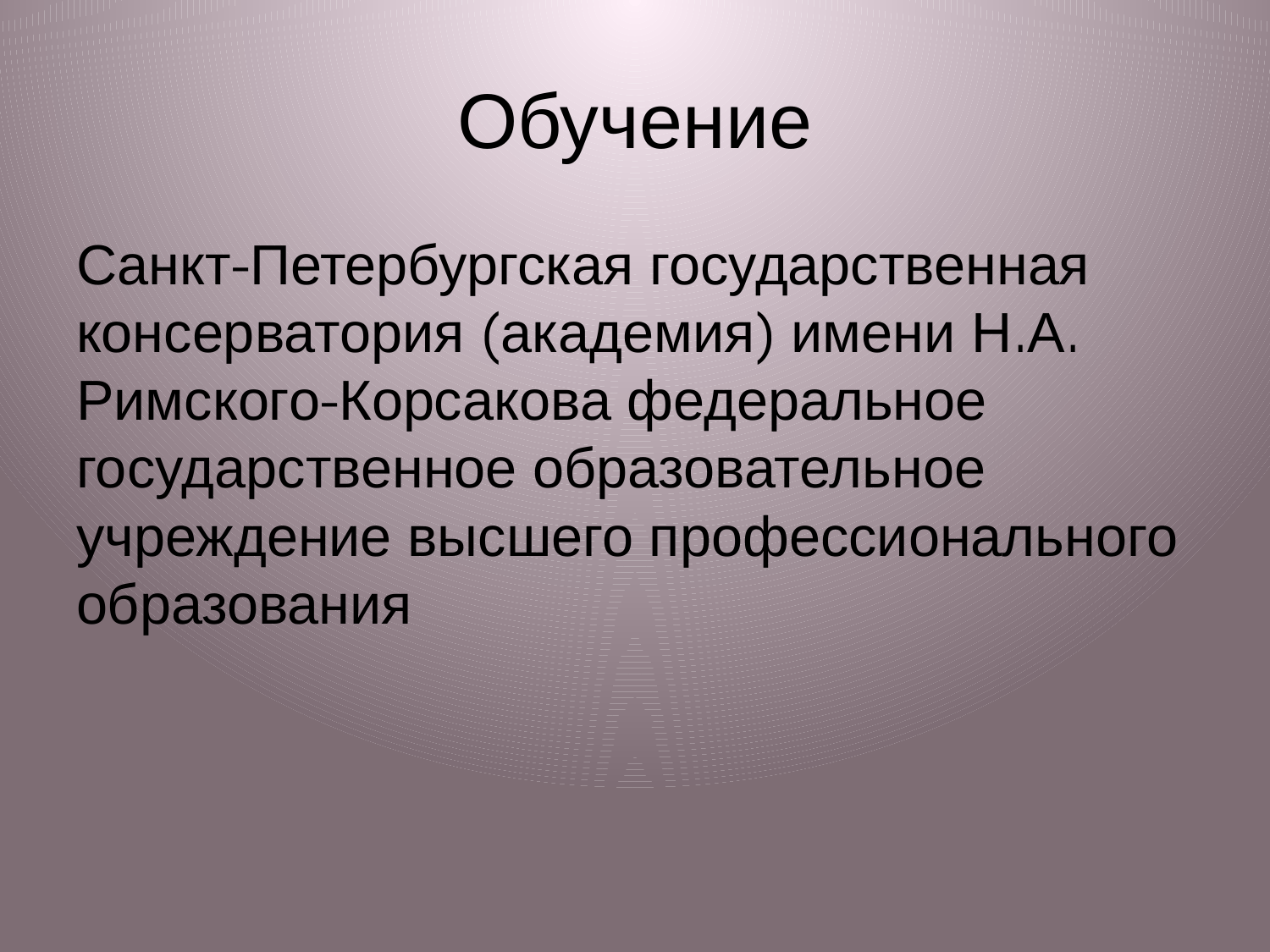

# Обучение
Санкт-Петербургская государственная консерватория (академия) имени Н.А. Римского-Корсакова федеральное государственное образовательное учреждение высшего профессионального образования